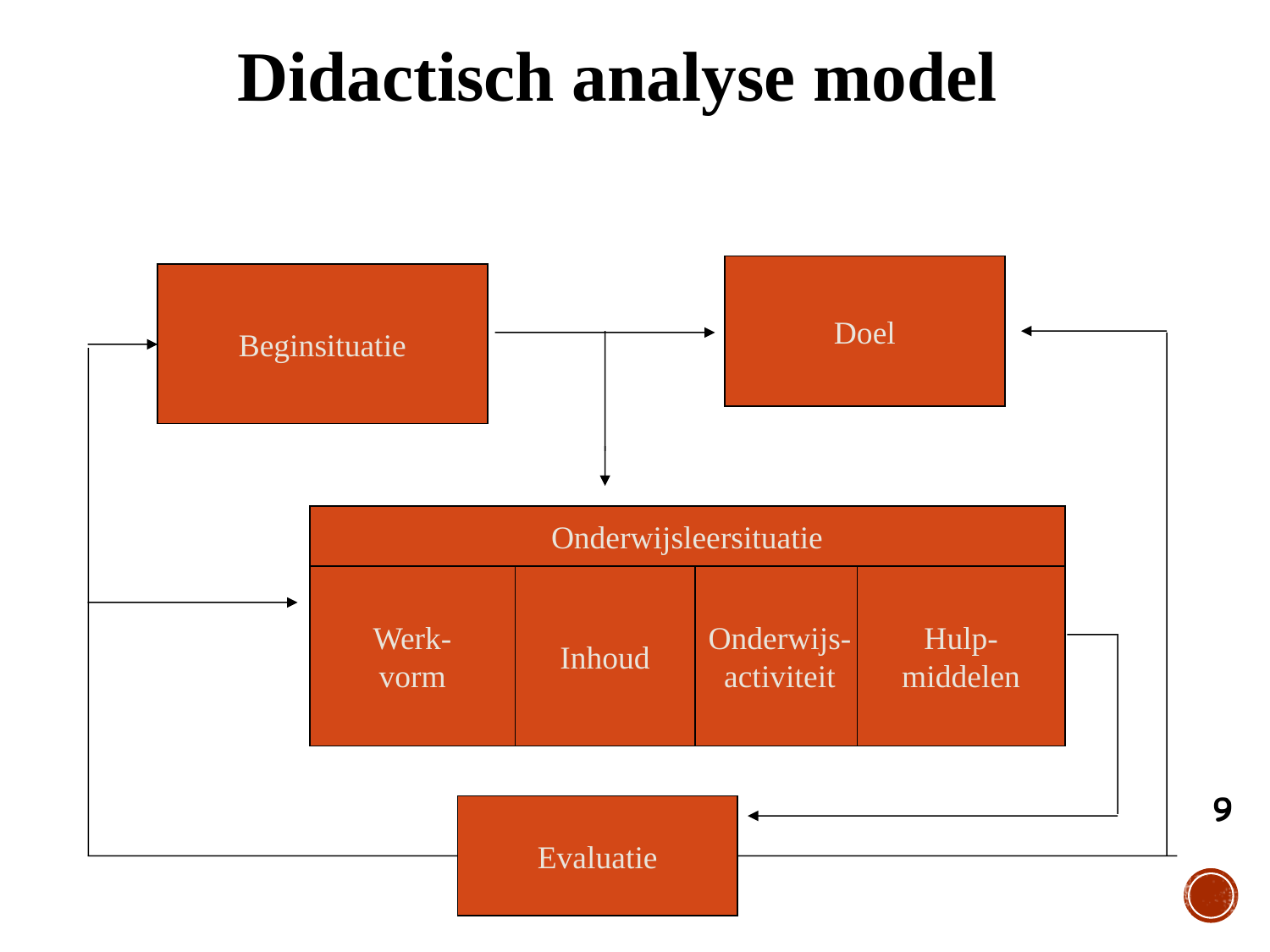

Didactisch analyse model
Doel
Beginsituatie

Onderwijsleersituatie
Werk-
vorm
Inhoud
Onderwijs-
activiteit
Hulp-
middelen

9
Evaluatie